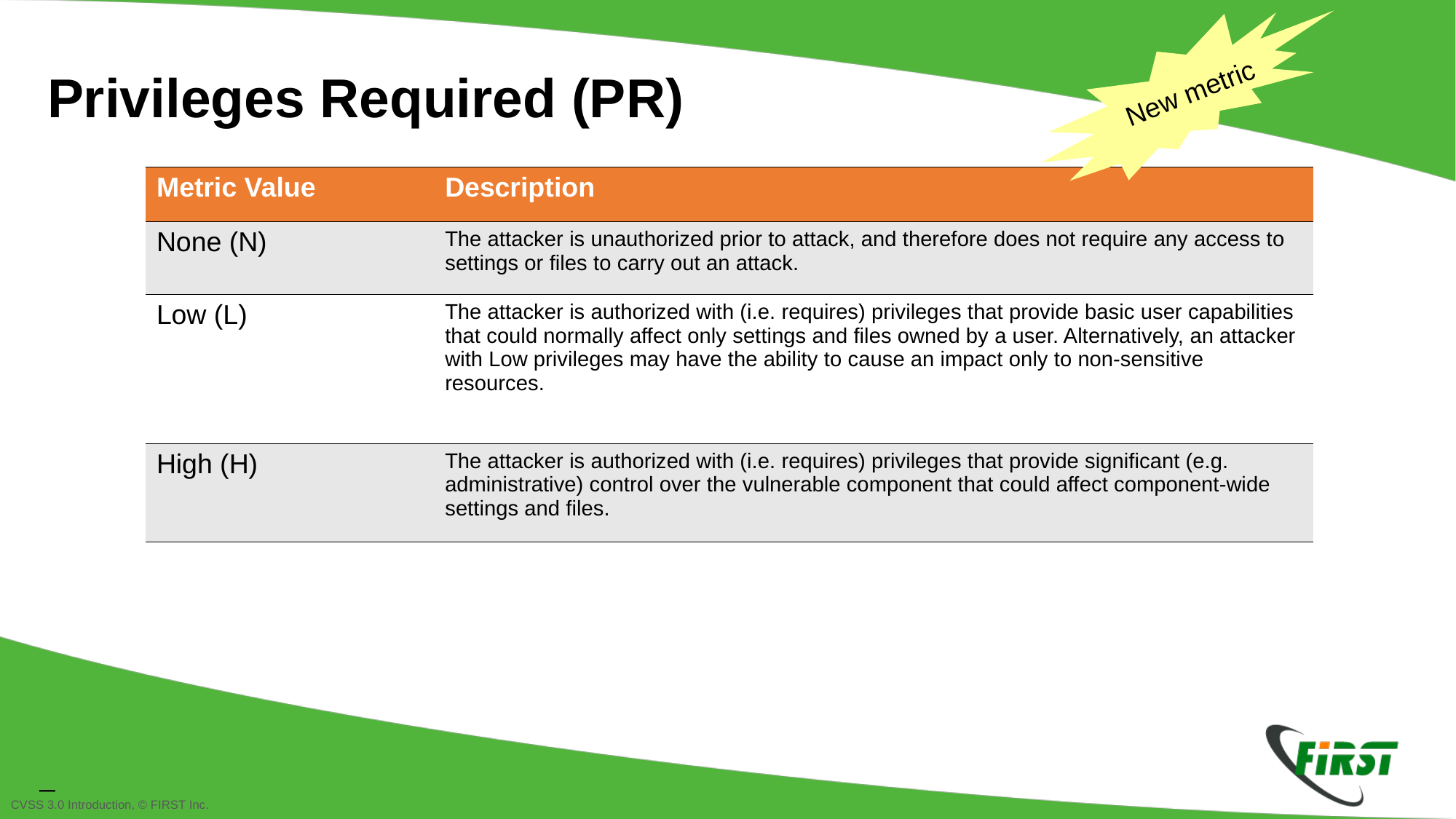

New metric
Privileges Required (PR)
| Metric Value | Description |
| --- | --- |
| None (N) | The attacker is unauthorized prior to attack, and therefore does not require any access to settings or files to carry out an attack. |
| Low (L) | The attacker is authorized with (i.e. requires) privileges that provide basic user capabilities that could normally affect only settings and files owned by a user. Alternatively, an attacker with Low privileges may have the ability to cause an impact only to non-sensitive resources. |
| High (H) | The attacker is authorized with (i.e. requires) privileges that provide significant (e.g. administrative) control over the vulnerable component that could affect component-wide settings and files. |
_